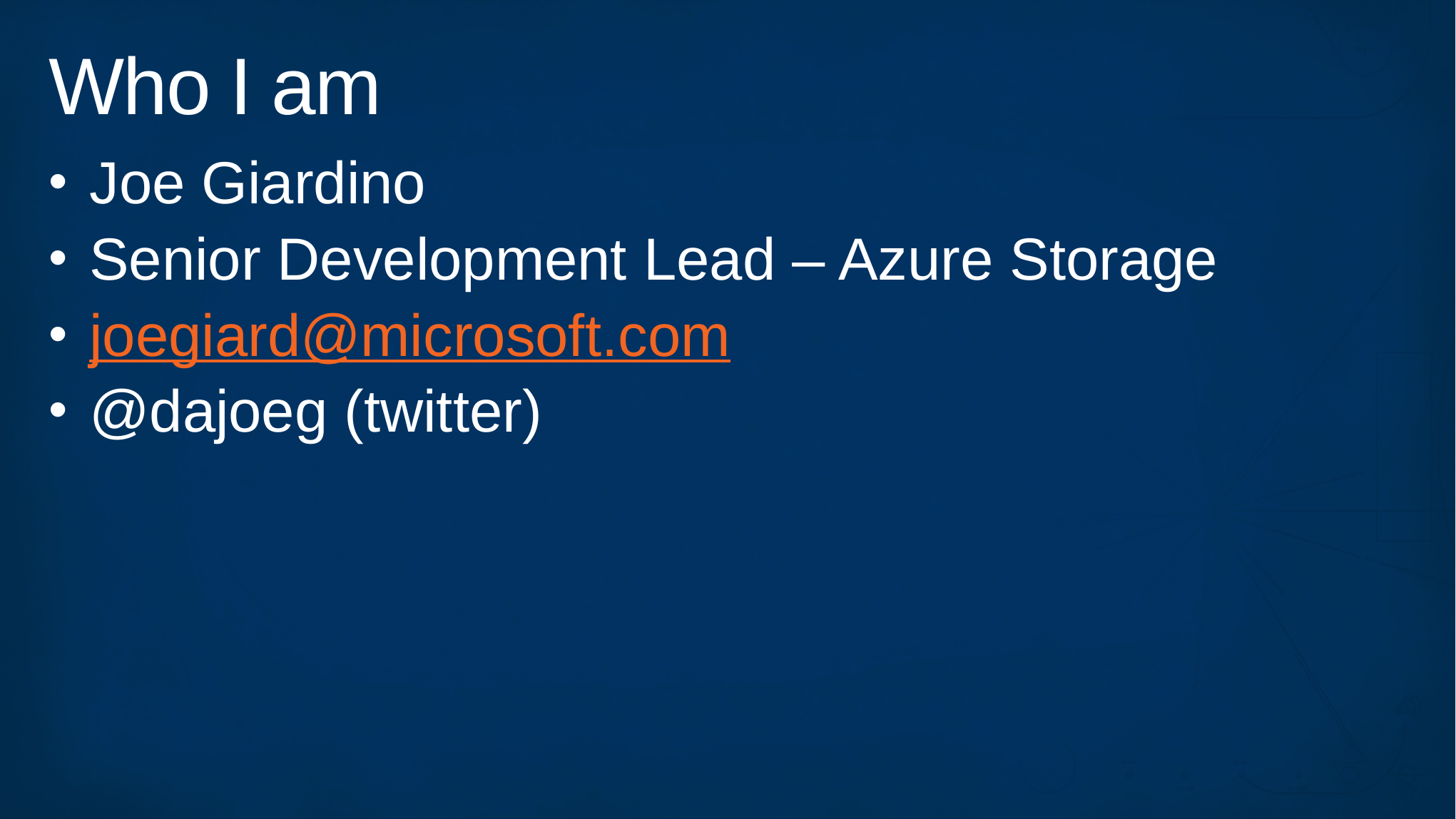

# Who I am
Joe Giardino
Senior Development Lead – Azure Storage
joegiard@microsoft.com
@dajoeg (twitter)